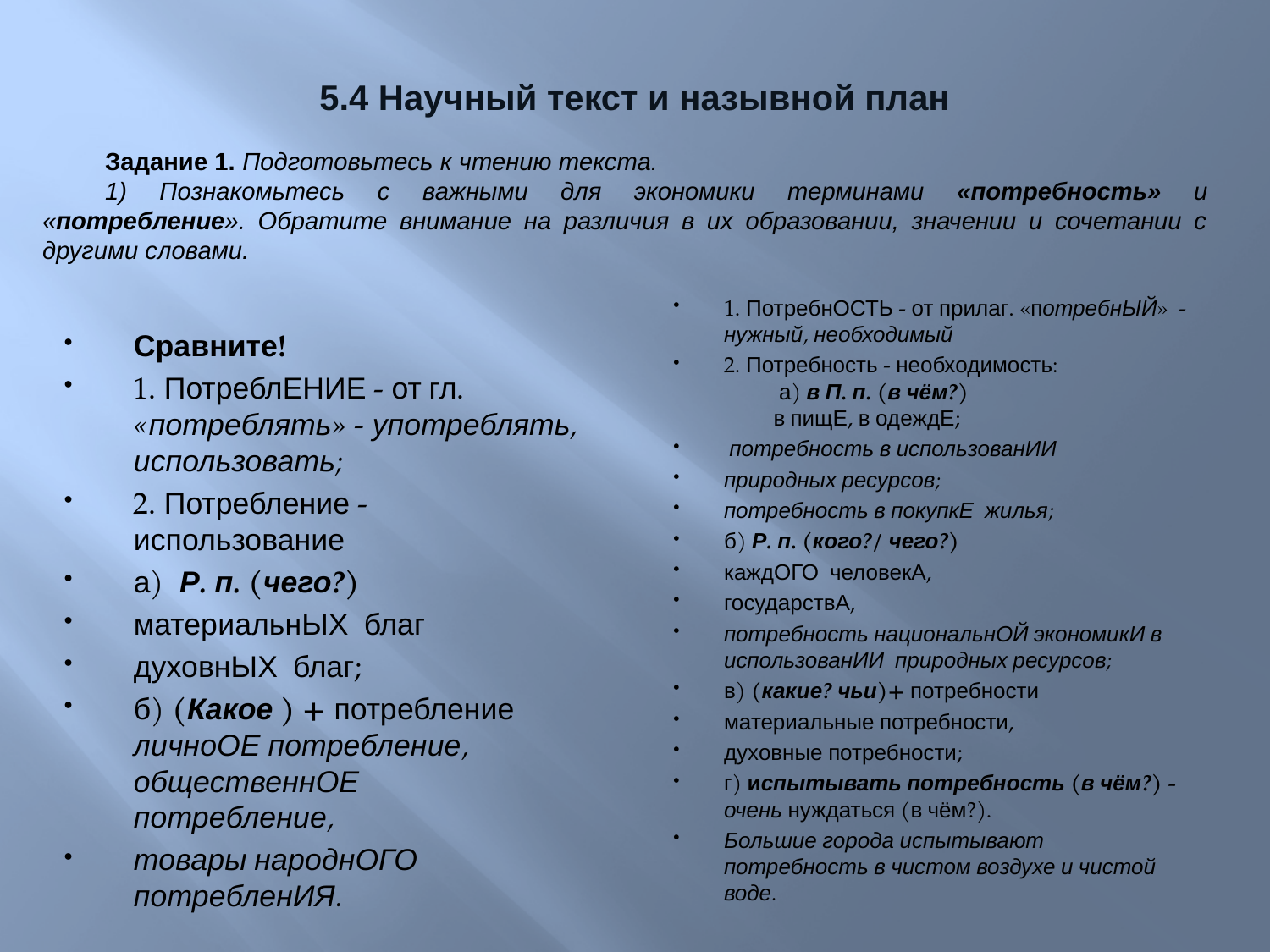

# 5.4 Научный текст и назывной план
Задание 1. Подготовьтесь к чтению текста.
1) Познакомьтесь с важными для экономики терминами «потребность» и «потребление». Обратите внимание на различия в их образовании, значении и сочетании с другими словами.

Сравните!
1. ПотреблЕНИЕ - от гл. «потреблять» - употреблять, использовать;
2. Потребление -  использование
а)  Р. п. (чего?)
материальнЫХ  благ
духовнЫХ  благ;
б) (Какое ) + потребление  личноОЕ потребление, общественнОЕ         потребление,
товары народнОГО потребленИЯ.
1. ПотребнОСТЬ - от прилаг. «потребнЫЙ»  - нужный, необходимый
2. Потребность - необходимость:                                   а) в П. п. (в чём?)                                                  в пищЕ, в одеждЕ;
 потребность в использованИИ
природных ресурсов;
потребность в покупкЕ  жилья;
б) Р. п. (кого?/ чего?)
каждОГО  человекА,
государствА,
потребность национальнОЙ экономикИ в использованИИ  природных ресурсов;
в) (какие? чьи)+ потребности
материальные потребности,
духовные потребности;
г) испытывать потребность (в чём?) -  очень нуждаться (в чём?).
Большие города испытывают потребность в чистом воздухе и чистой воде.